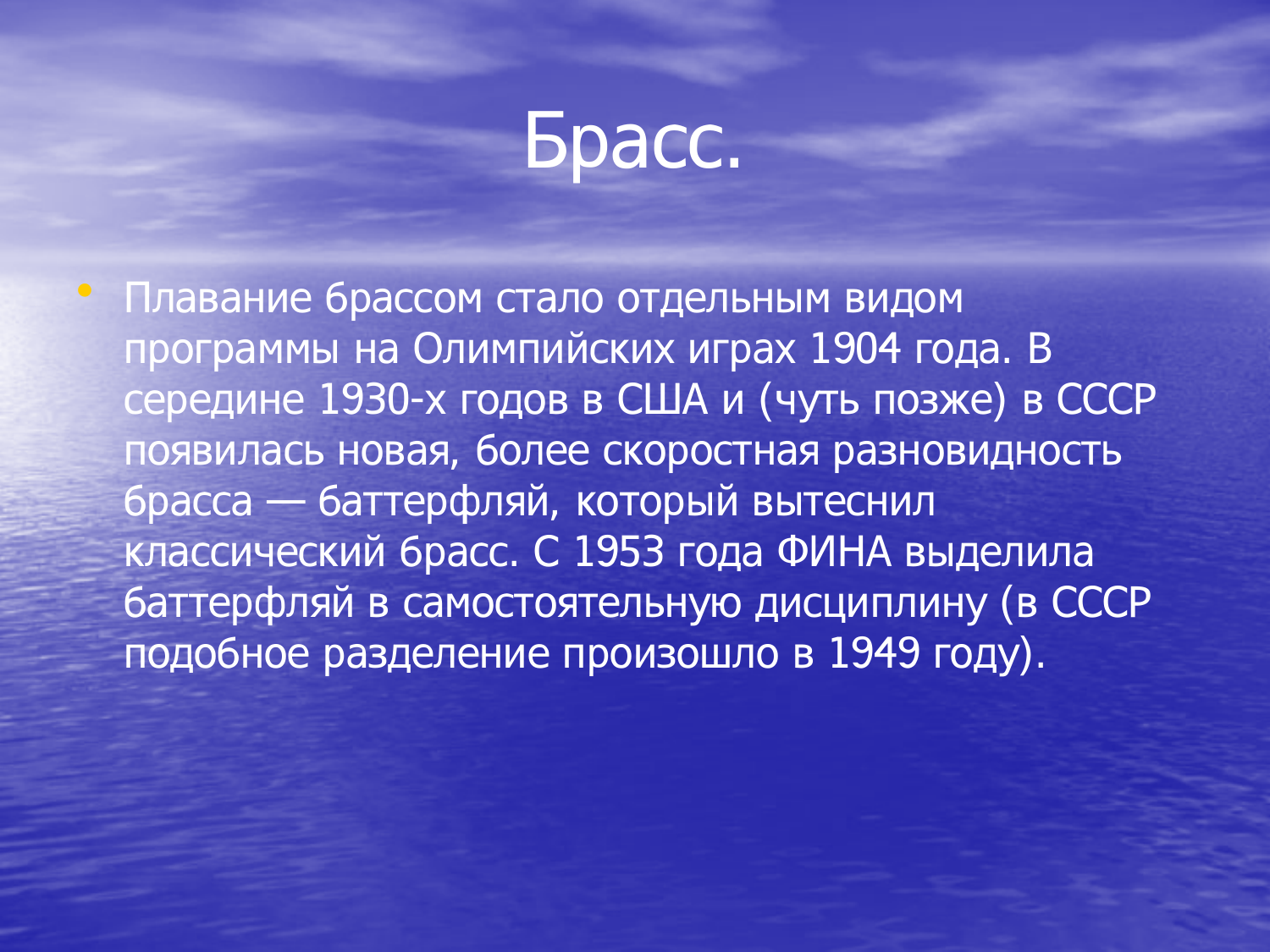

# Брасс.
Плавание брассом стало отдельным видом программы на Олимпийских играх 1904 года. В середине 1930-х годов в США и (чуть позже) в СССР появилась новая, более скоростная разновидность брасса — баттерфляй, который вытеснил классический брасс. С 1953 года ФИНА выделила баттерфляй в самостоятельную дисциплину (в СССР подобное разделение произошло в 1949 году).